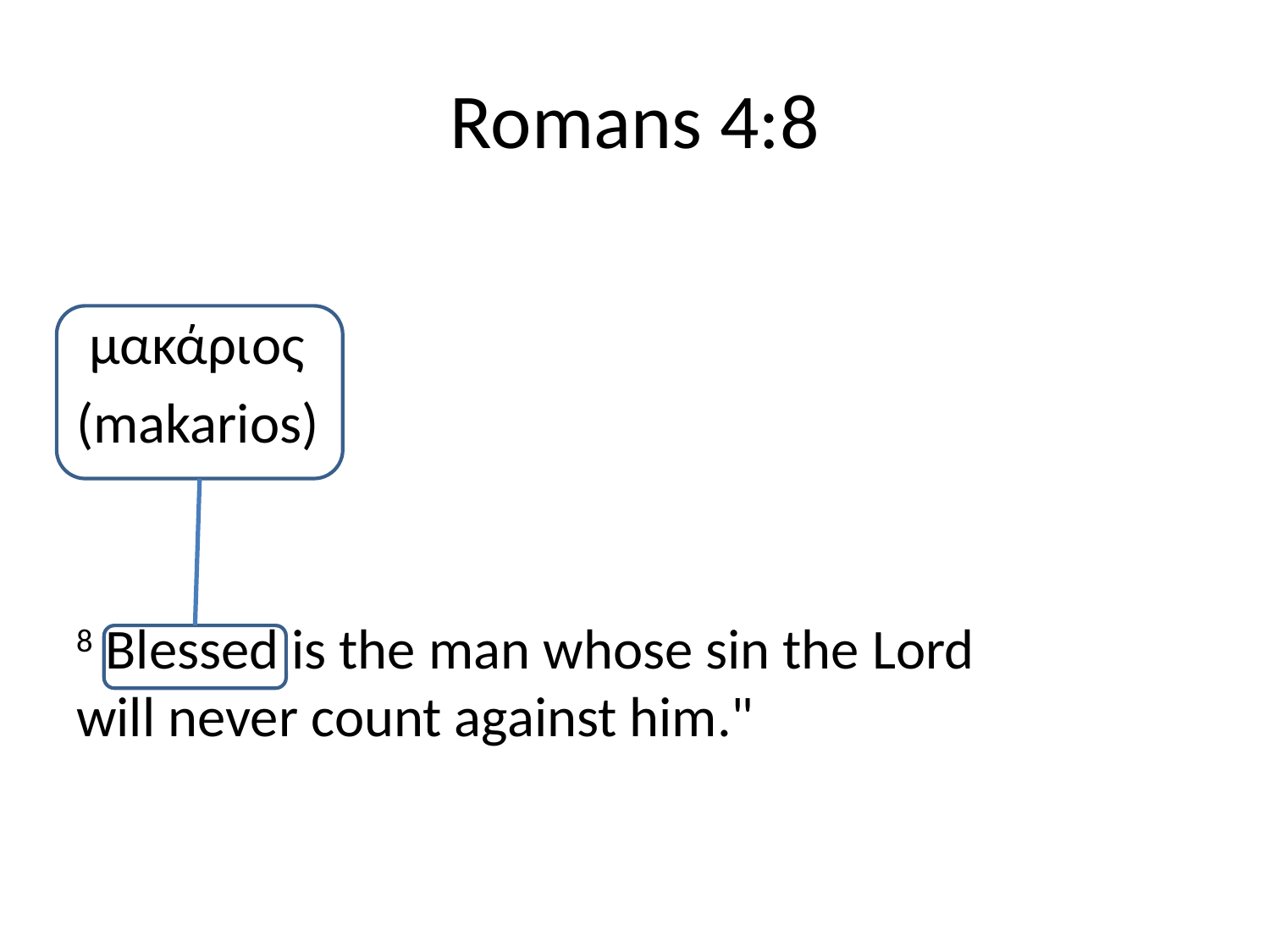

# Romans 4:8

 μακάριος
(makarios)

8 Blessed is the man whose sin the Lord
will never count against him."